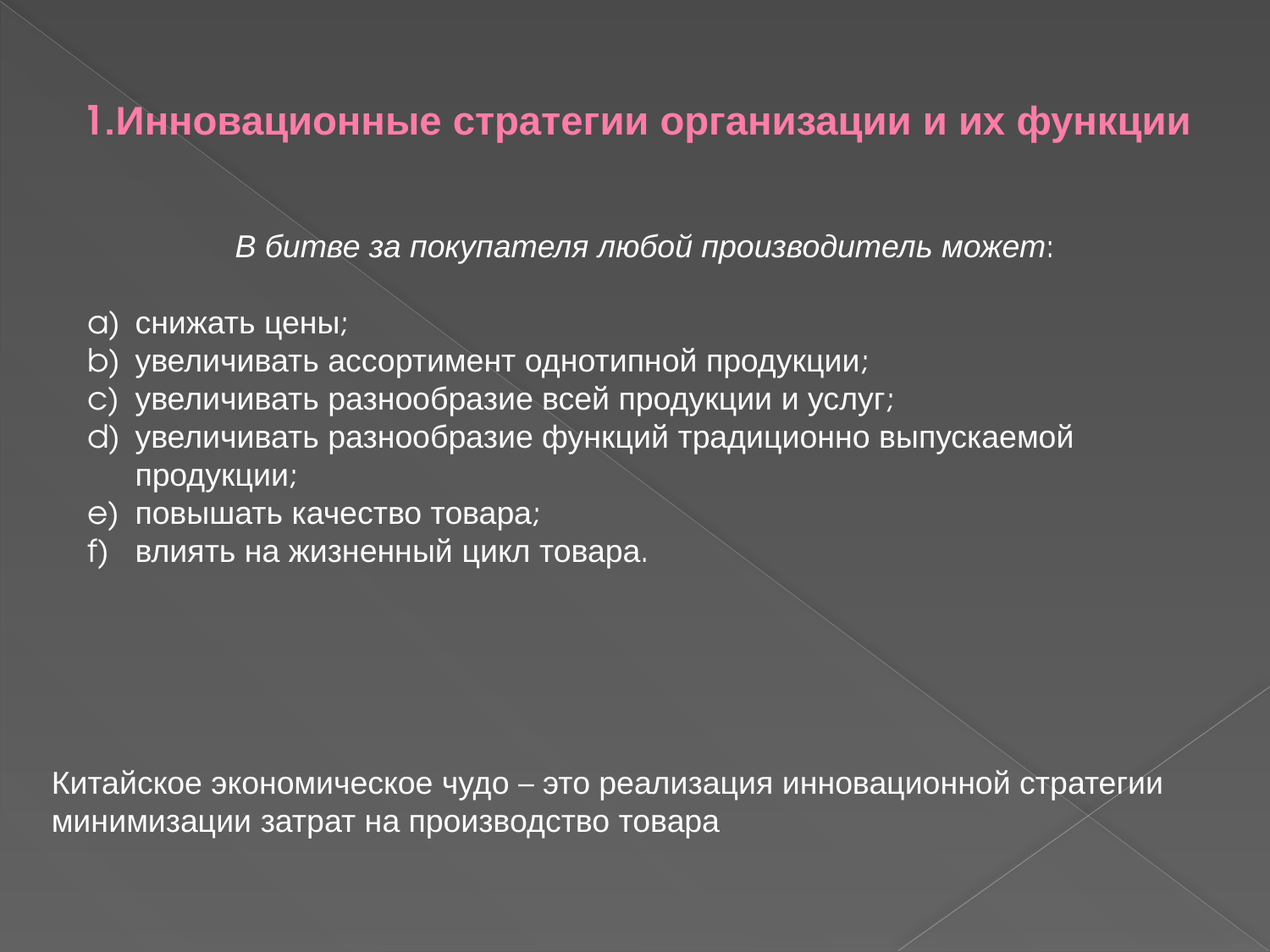

# 1.Инновационные стратегии организации и их функции

В битве за покупателя любой производитель может:

снижать цены;
увеличивать ассортимент однотипной продукции;
увеличивать разнообразие всей продукции и услуг;
увеличивать разнообразие функций традиционно выпускаемой продукции;
повышать качество товара;
влиять на жизненный цикл товара.

Китайское экономическое чудо – это реализация инновационной стратегии минимизации затрат на производство товара